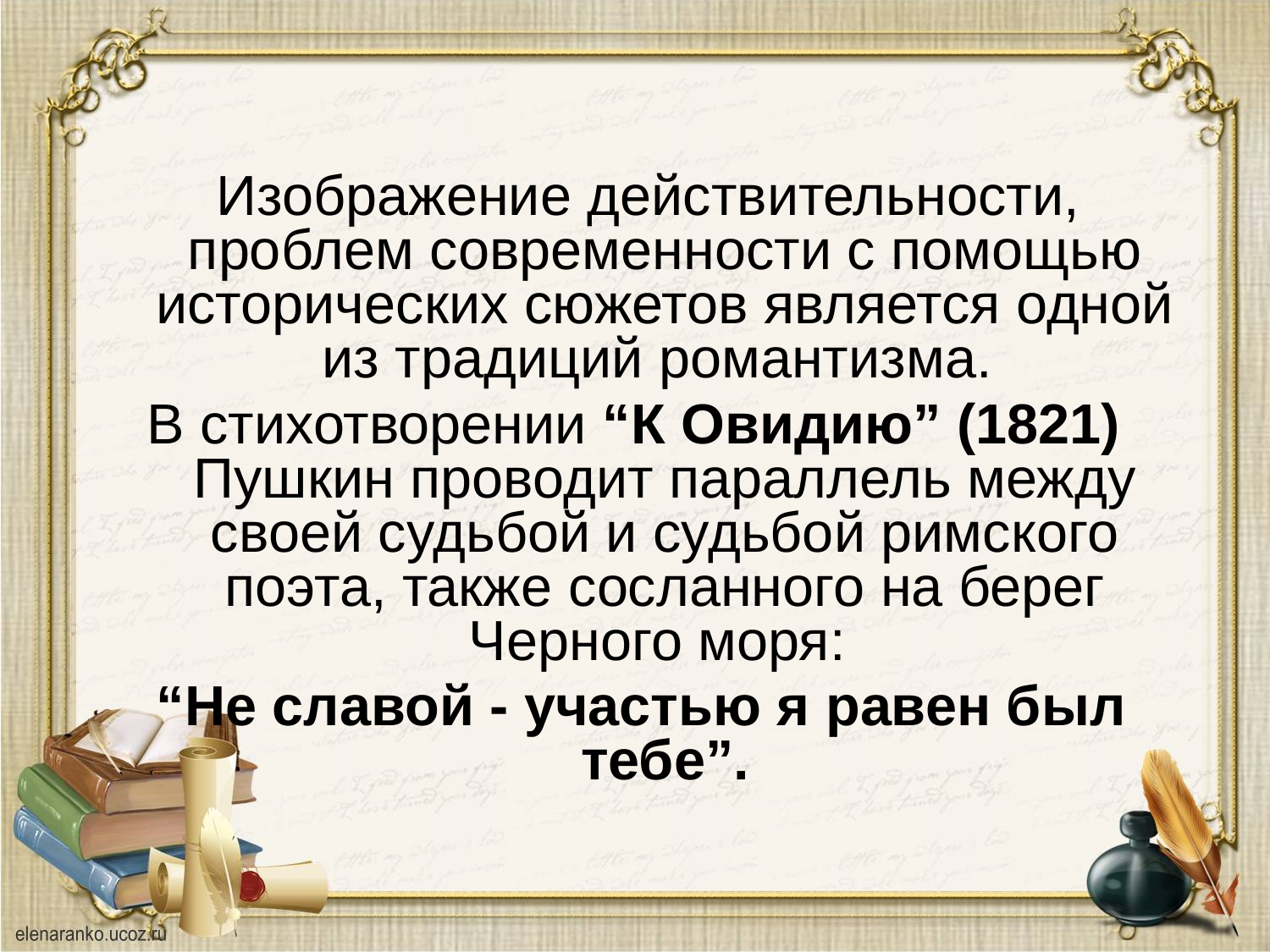

Изображение действительности, проблем современности с помощью исторических сюжетов является одной из традиций романтизма.
В стихотворении “К Овидию” (1821)  Пушкин проводит параллель между своей судьбой и судьбой римского поэта, также сосланного на берег Черного моря:
“Не славой - участью я равен был тебе”.